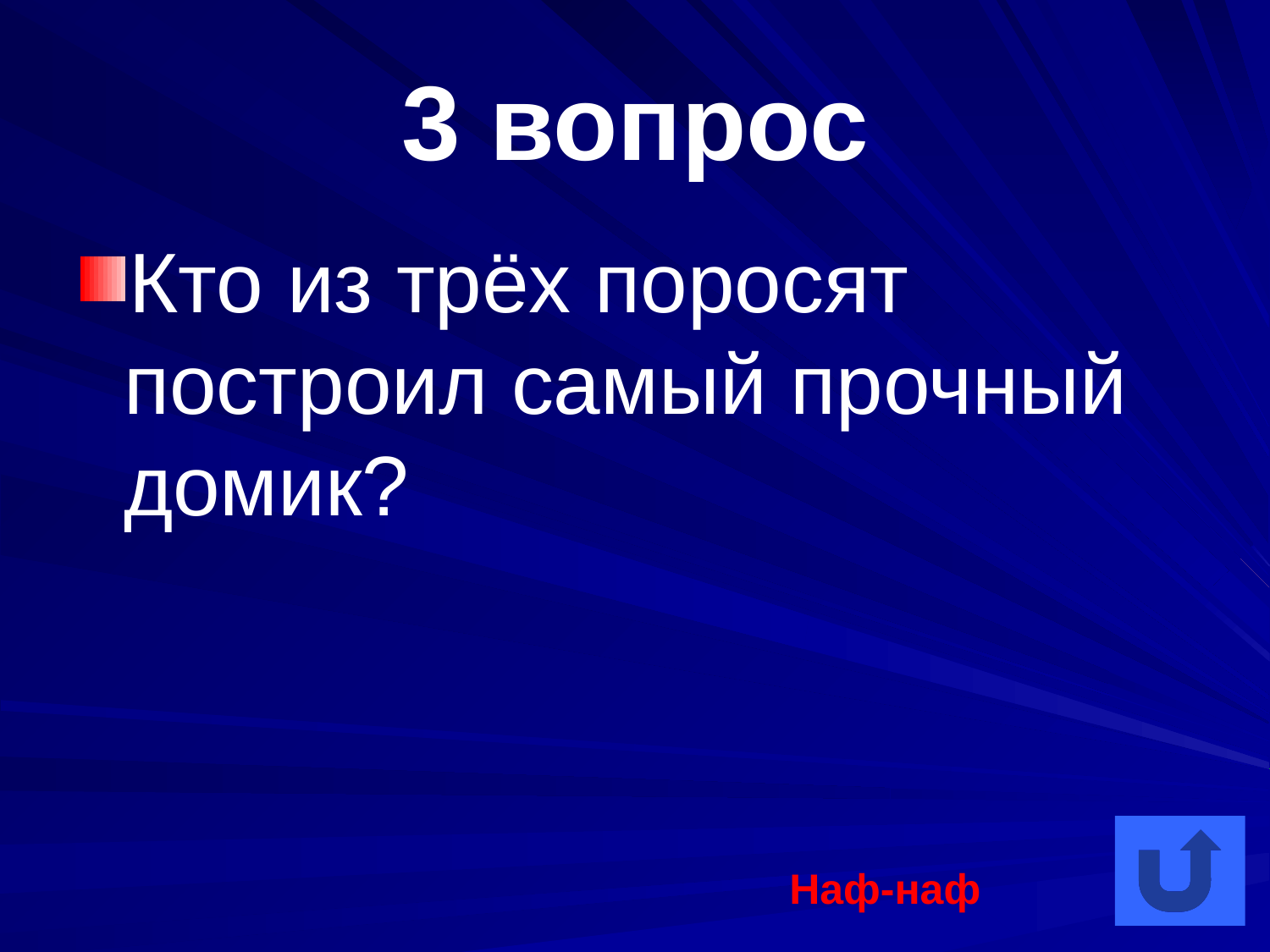

# 3 вопрос
Кто из трёх поросят построил самый прочный домик?

Наф-наф